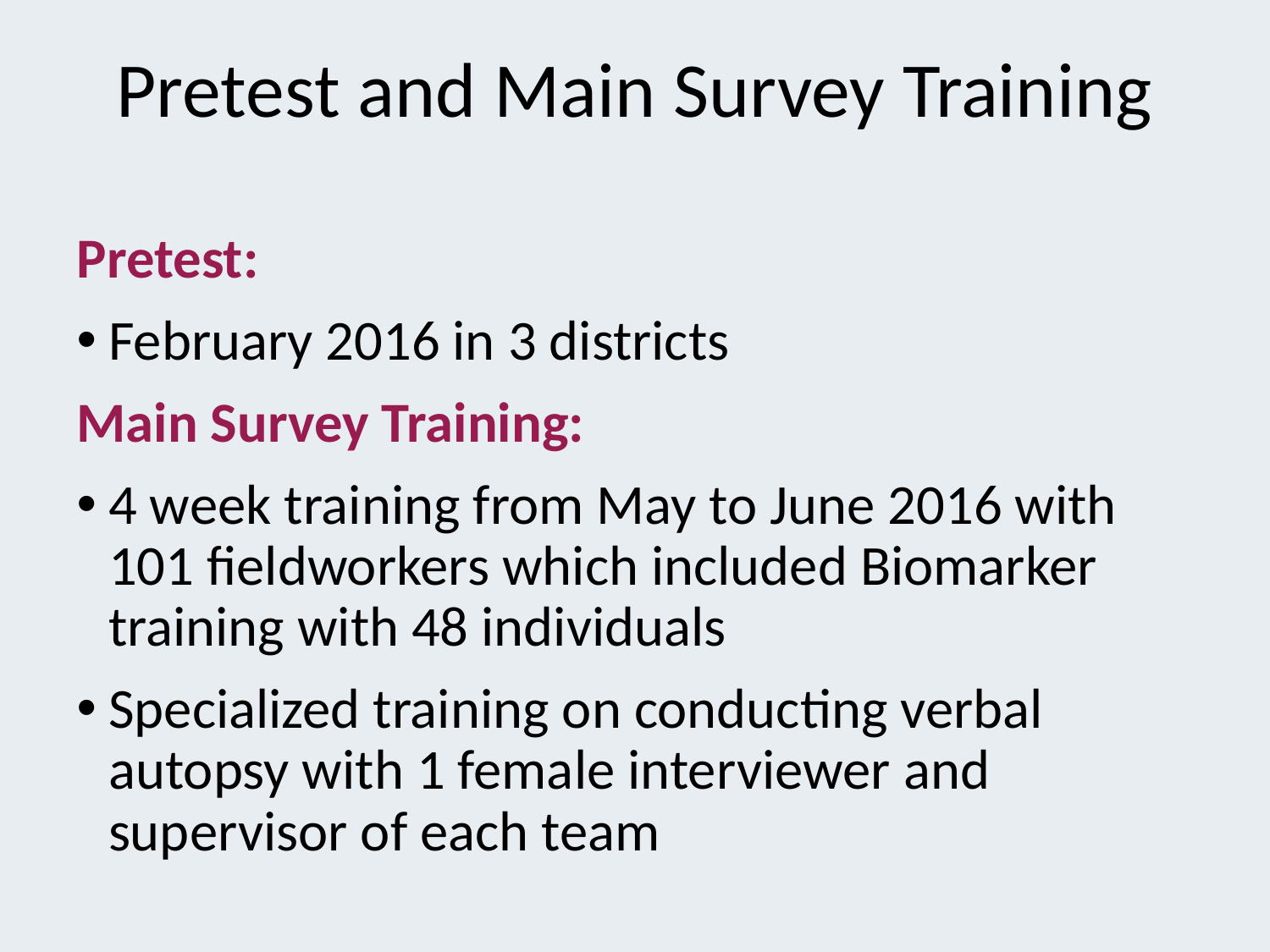

# Pretest and Main Survey Training
Pretest:
February 2016 in 3 districts
Main Survey Training:
4 week training from May to June 2016 with 101 fieldworkers which included Biomarker training with 48 individuals
Specialized training on conducting verbal autopsy with 1 female interviewer and supervisor of each team